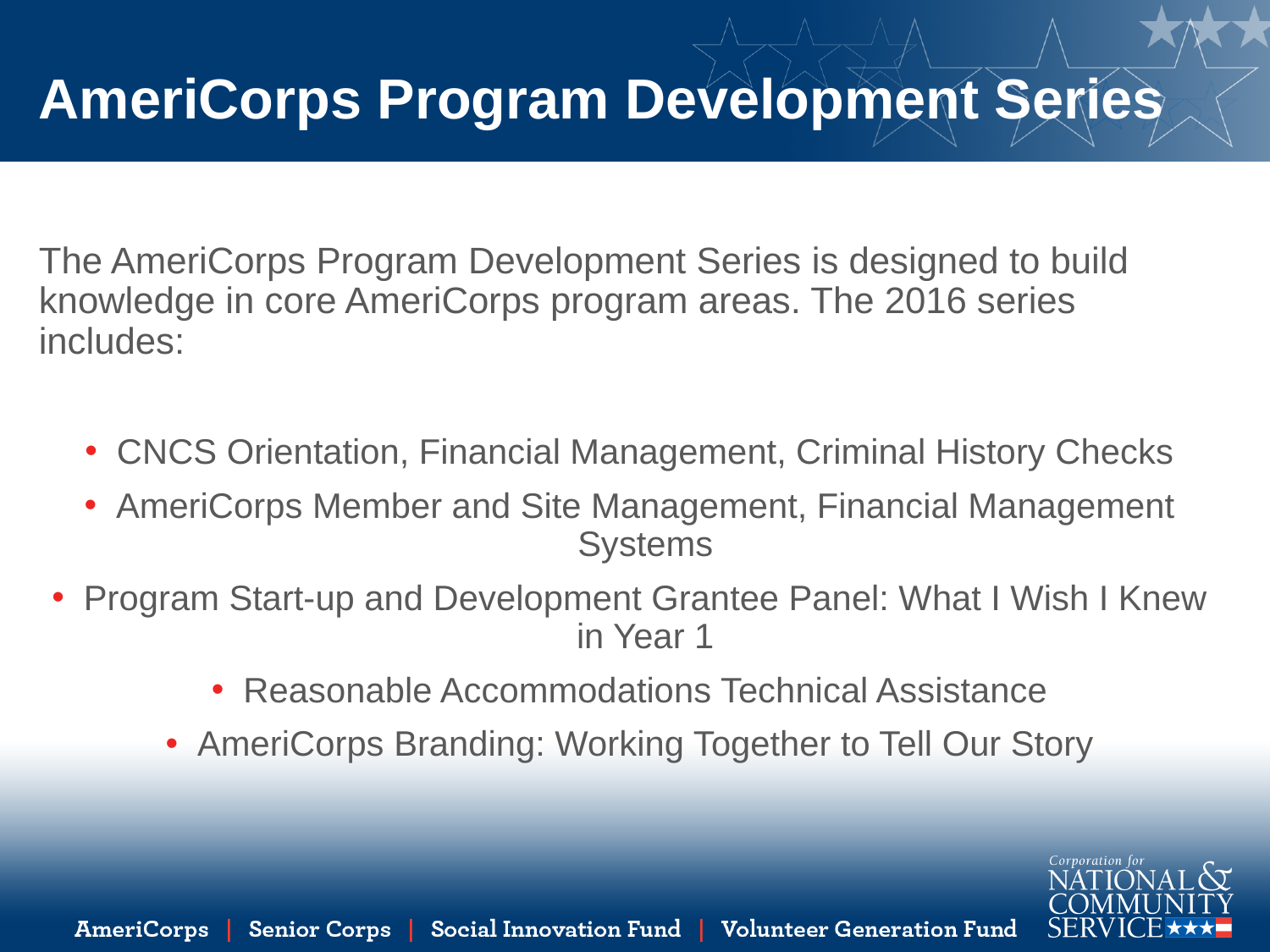

# AmeriCorps Program Development Series

The AmeriCorps Program Development Series is designed to build knowledge in core AmeriCorps program areas. The 2016 series includes:

CNCS Orientation, Financial Management, Criminal History Checks
AmeriCorps Member and Site Management, Financial Management Systems
Program Start-up and Development Grantee Panel: What I Wish I Knew in Year 1
Reasonable Accommodations Technical Assistance
AmeriCorps Branding: Working Together to Tell Our Story